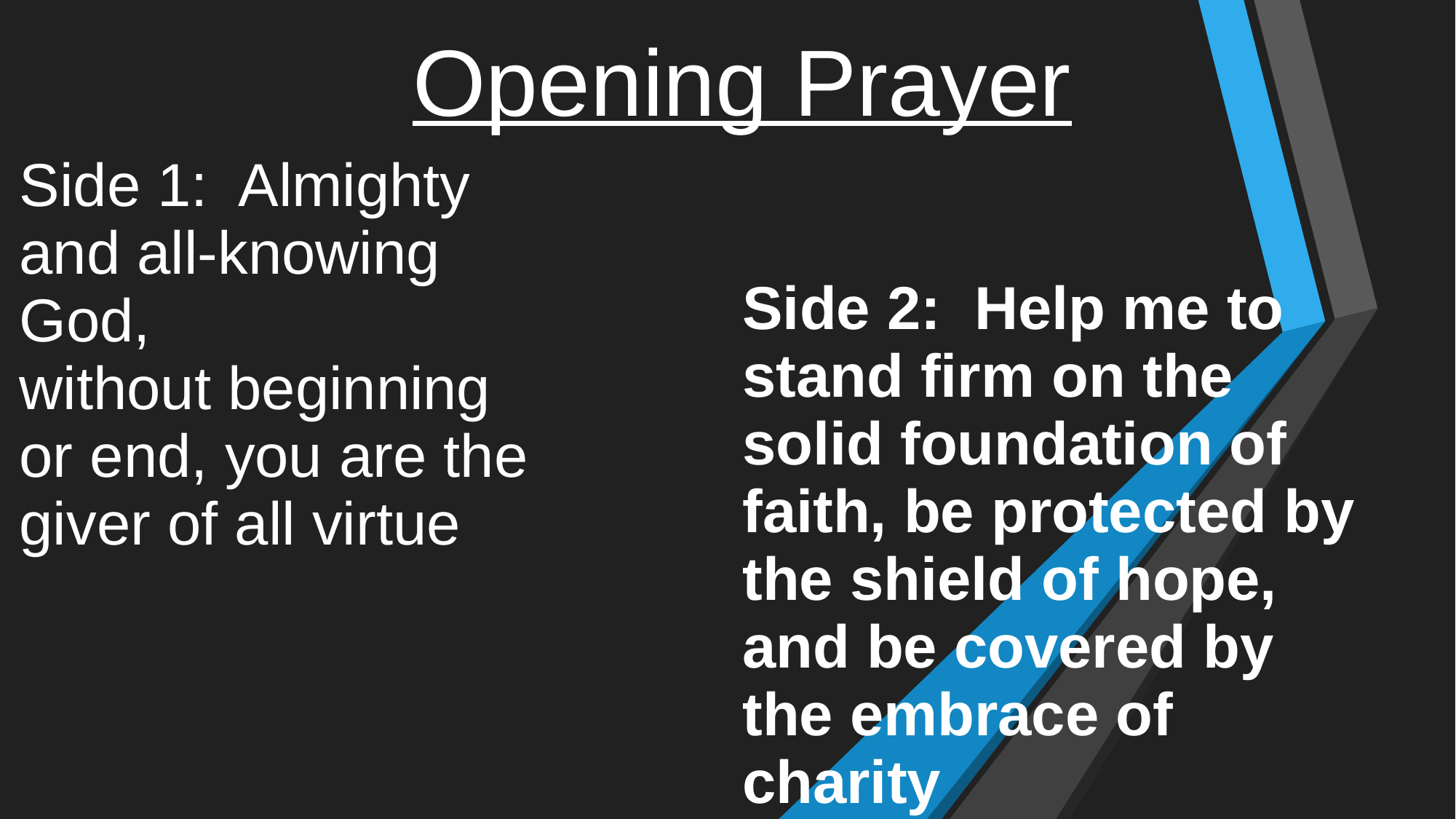

# Opening Prayer
| Side 1: Almighty and all-knowing God,  without beginning or end, you are the giver of all virtue |
| --- |
| Side 2: Help me to stand firm on the solid foundation of faith, be protected by the shield of hope, and be covered by the embrace of charity |
| --- |